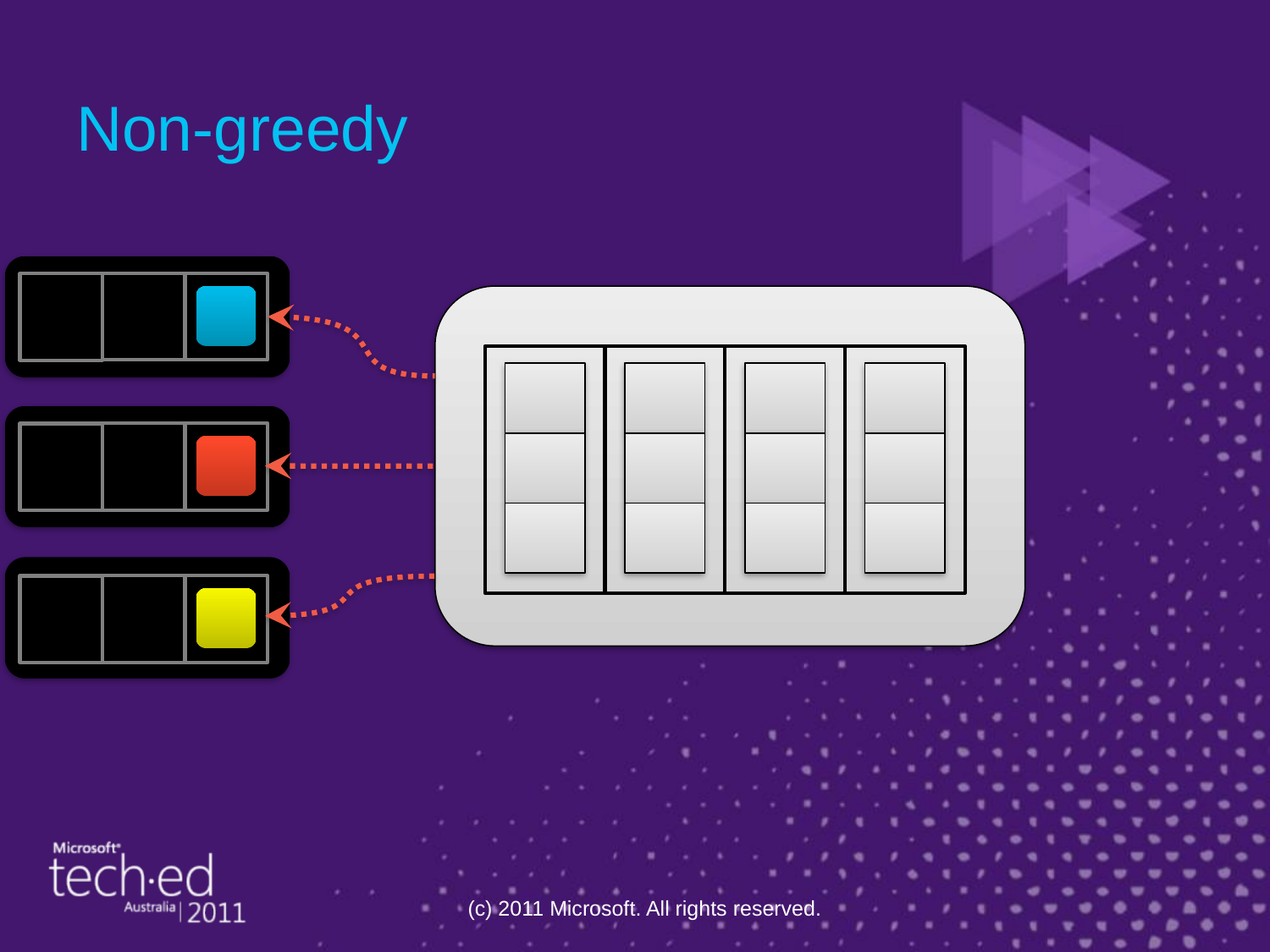

# Non-greedy

(c) 2011 Microsoft. All rights reserved.